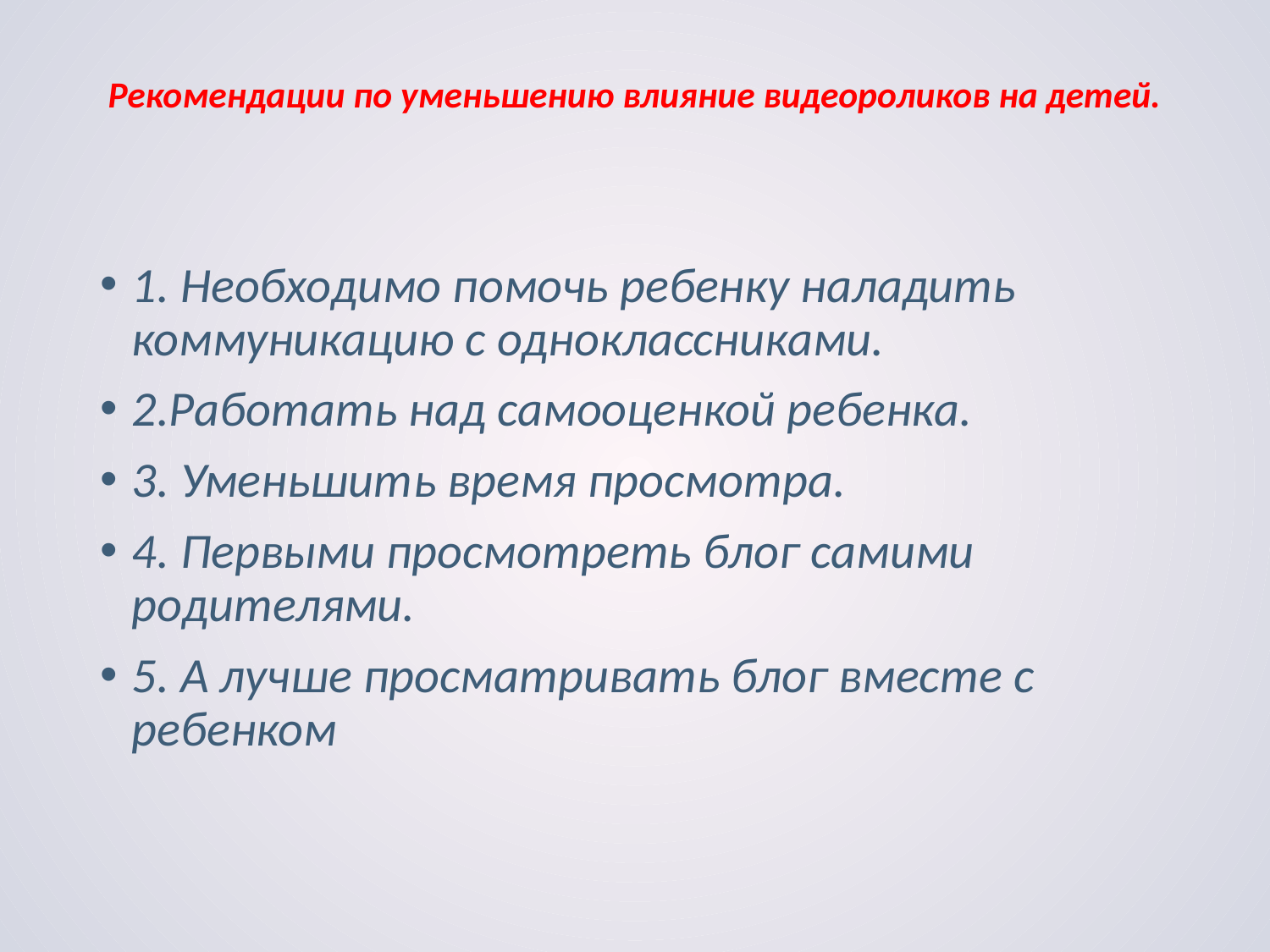

# Рекомендации по уменьшению влияние видеороликов на детей.
1. Необходимо помочь ребенку наладить коммуникацию с одноклассниками.
2.Работать над самооценкой ребенка.
3. Уменьшить время просмотра.
4. Первыми просмотреть блог самими родителями.
5. А лучше просматривать блог вместе с ребенком